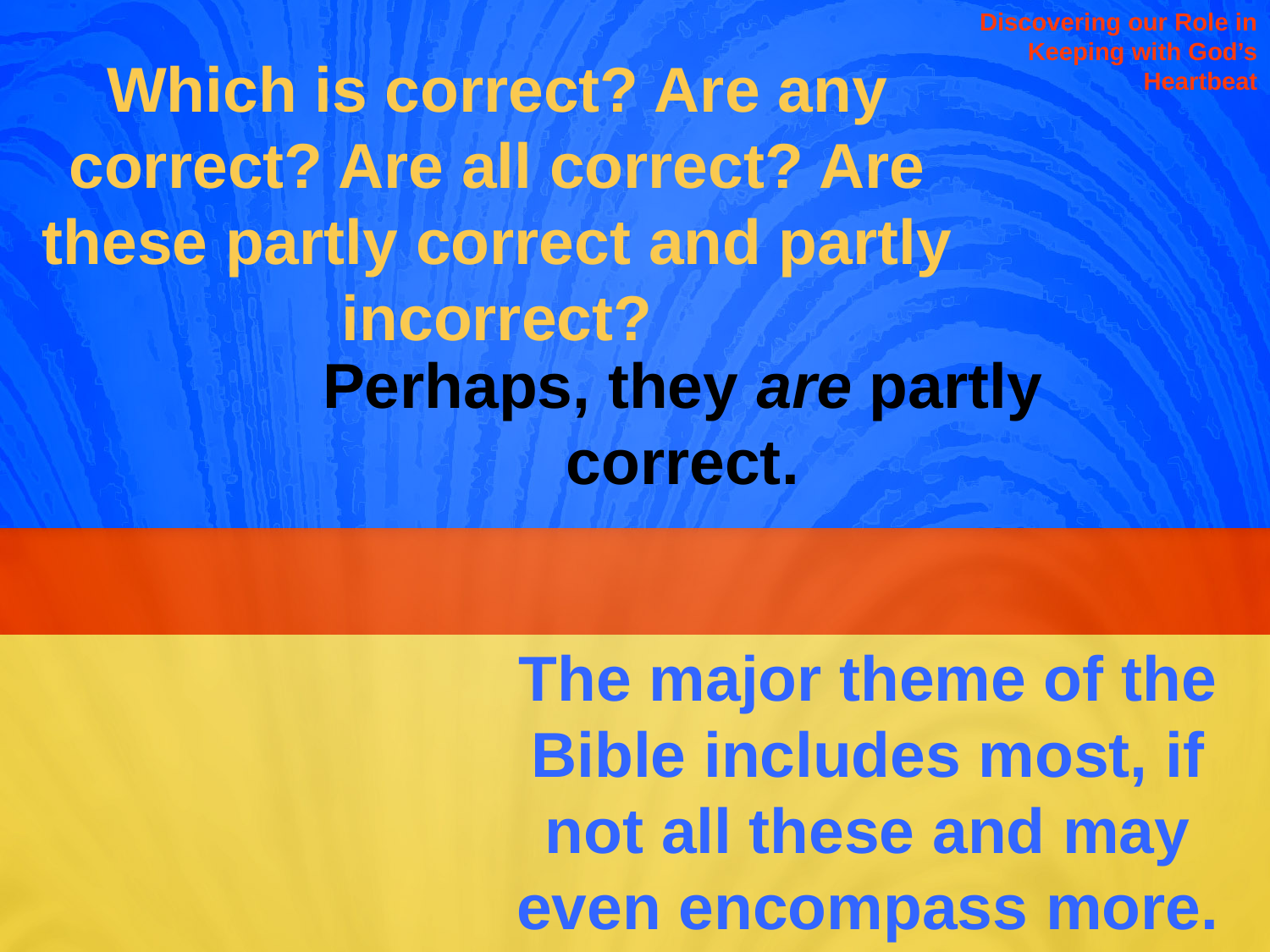

Discovering our Role in Keeping with God’s Heartbeat
Which is correct? Are any correct? Are all correct? Are these partly correct and partly incorrect?
Perhaps, they are partly correct.
The major theme of the Bible includes most, if not all these and may even encompass more.